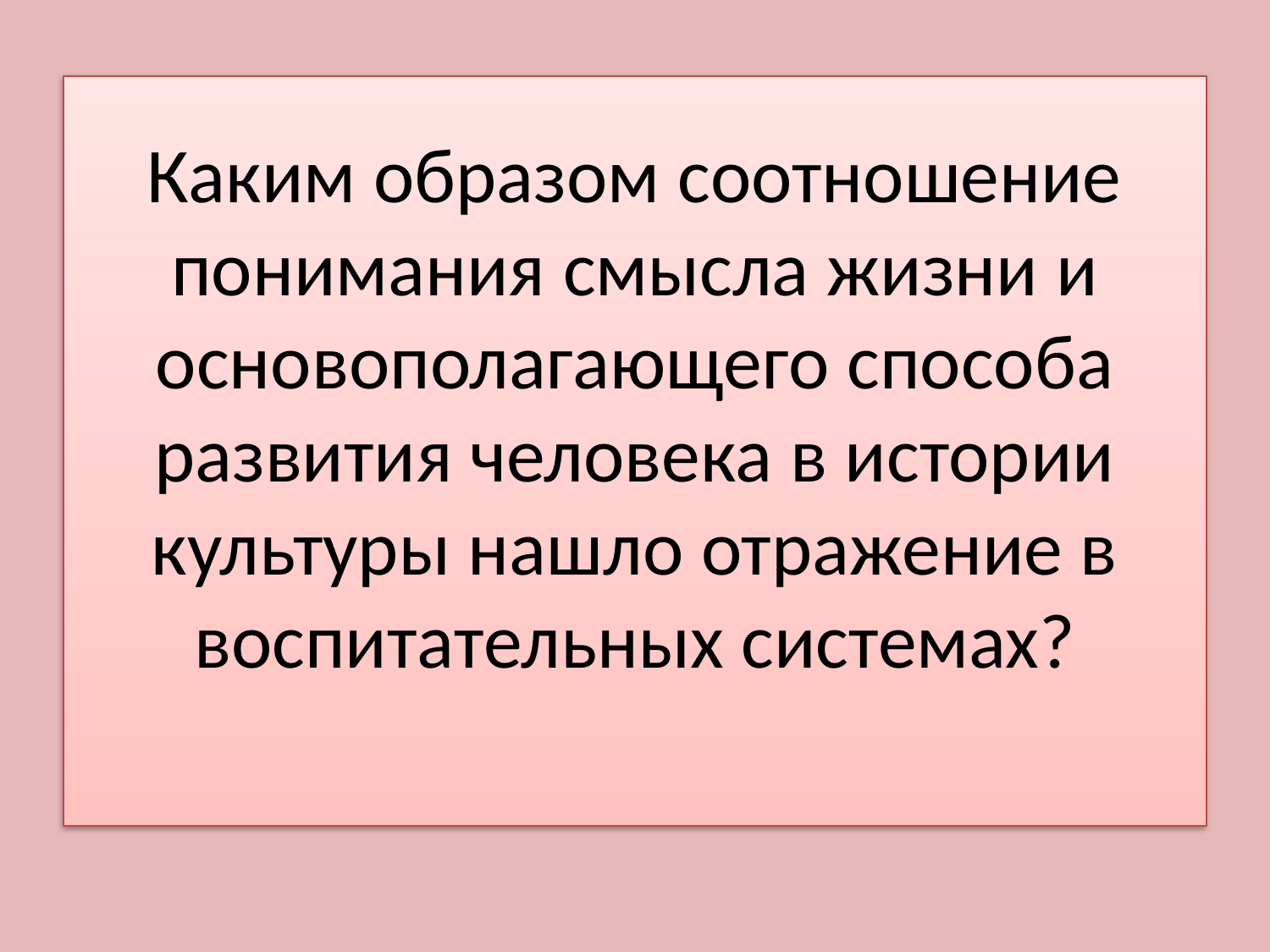

# Каким образом соотношение понимания смысла жизни и основополагающего способа развития человека в истории культуры нашло отражение в воспитательных системах?